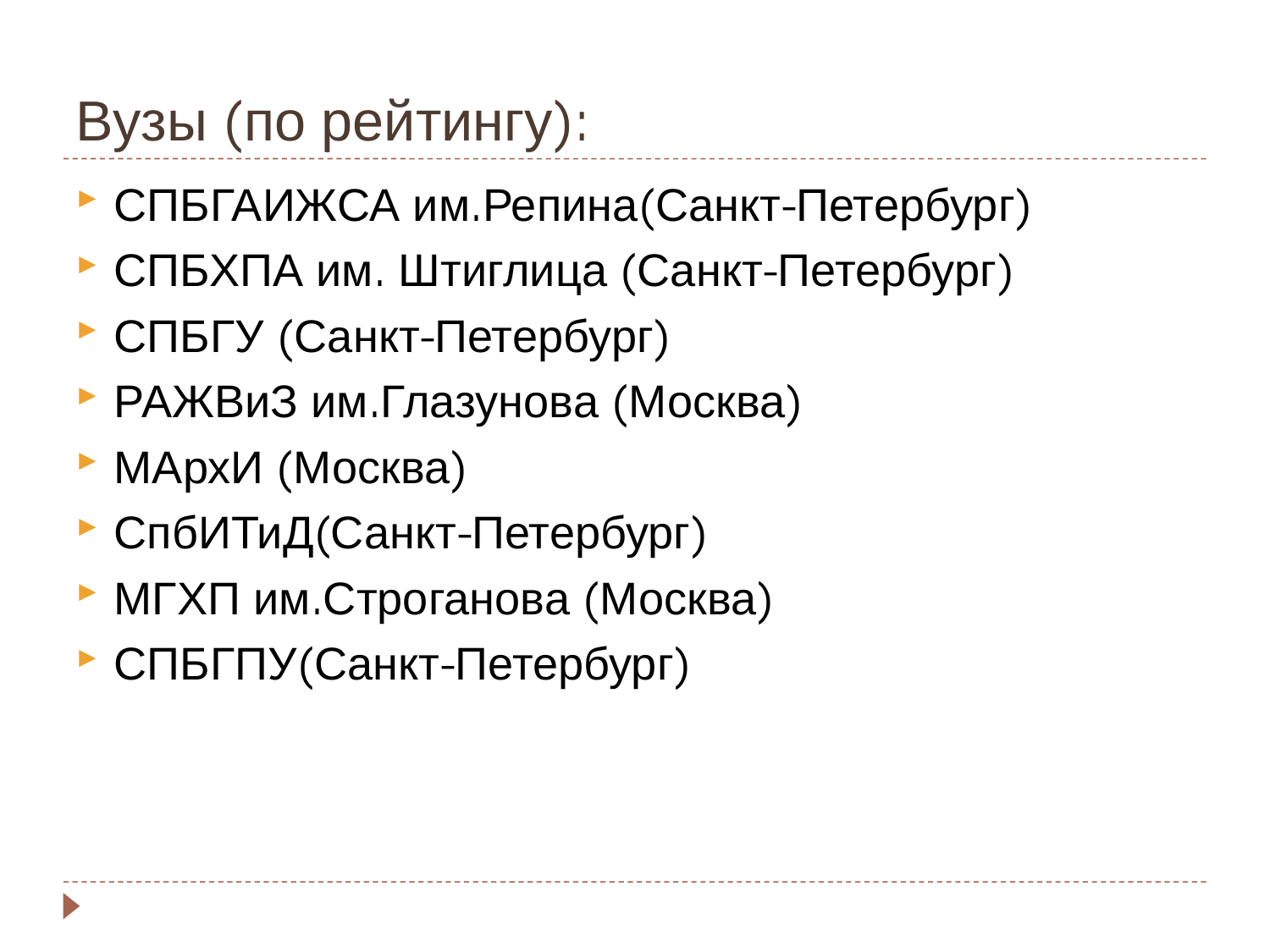

# Вузы (по рейтингу):
СПБГАИЖСА им.Репина(Санкт-Петербург)
СПБХПА им. Штиглица (Санкт-Петербург)
СПБГУ (Санкт-Петербург)
РАЖВиЗ им.Глазунова (Москва)
МАрхИ (Москва)
СпбИТиД(Санкт-Петербург)
МГХП им.Строганова (Москва)
СПБГПУ(Санкт-Петербург)